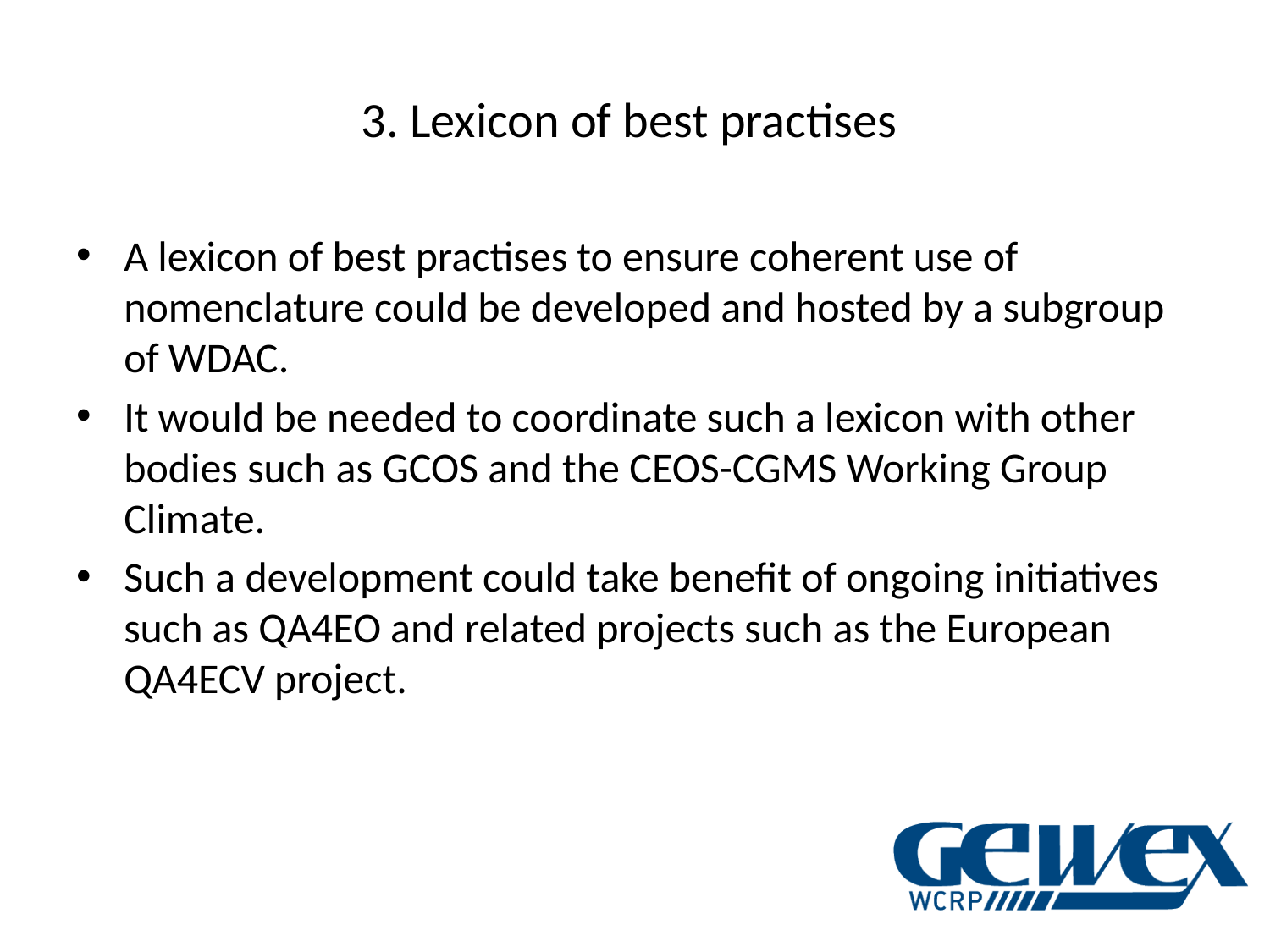

# 3. Lexicon of best practises
A lexicon of best practises to ensure coherent use of nomenclature could be developed and hosted by a subgroup of WDAC.
It would be needed to coordinate such a lexicon with other bodies such as GCOS and the CEOS-CGMS Working Group Climate.
Such a development could take benefit of ongoing initiatives such as QA4EO and related projects such as the European QA4ECV project.